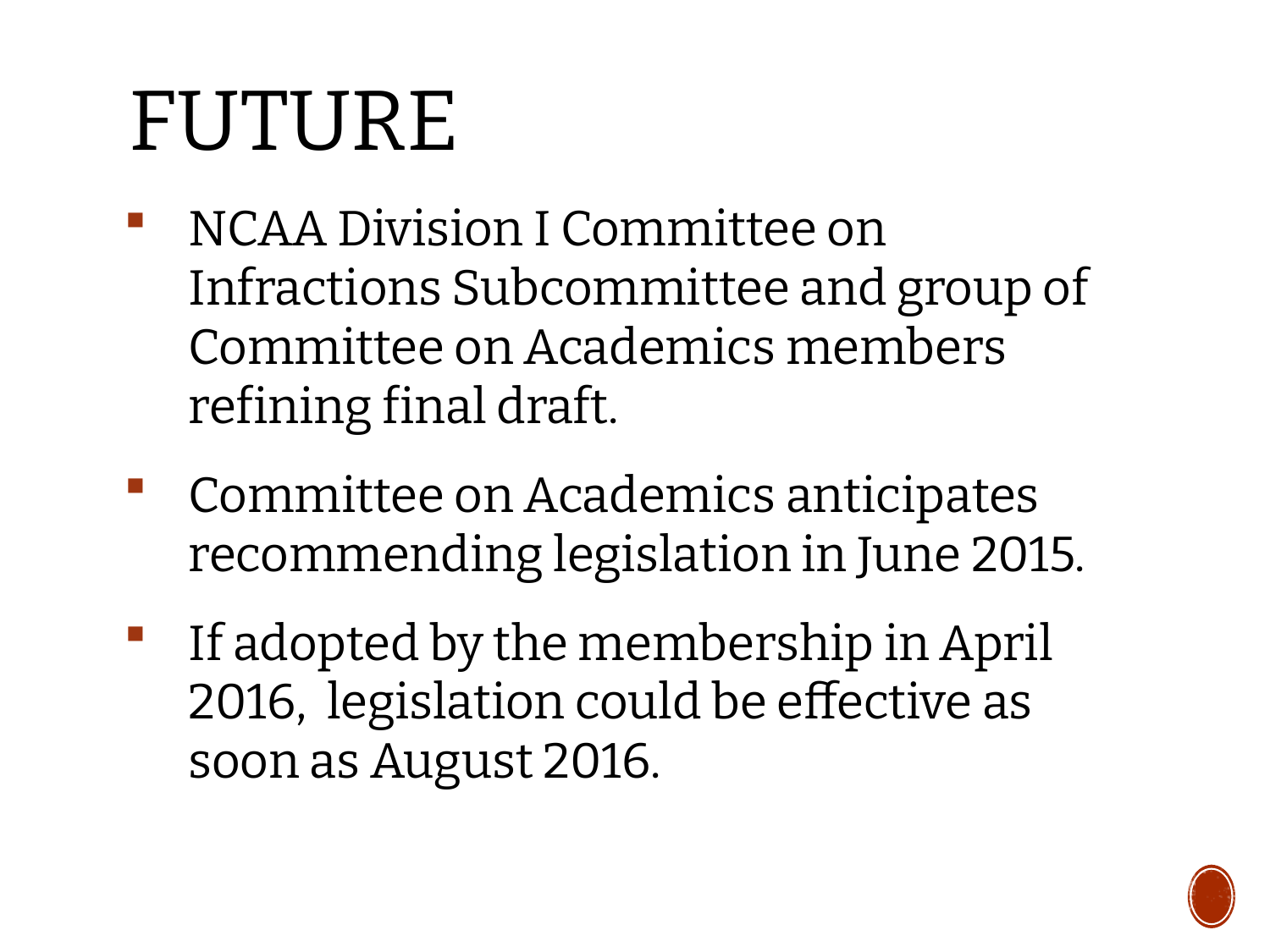

# Future
NCAA Division I Committee on Infractions Subcommittee and group of Committee on Academics members refining final draft.

Committee on Academics anticipates recommending legislation in June 2015.

If adopted by the membership in April 2016,  legislation could be effective as soon as August 2016.